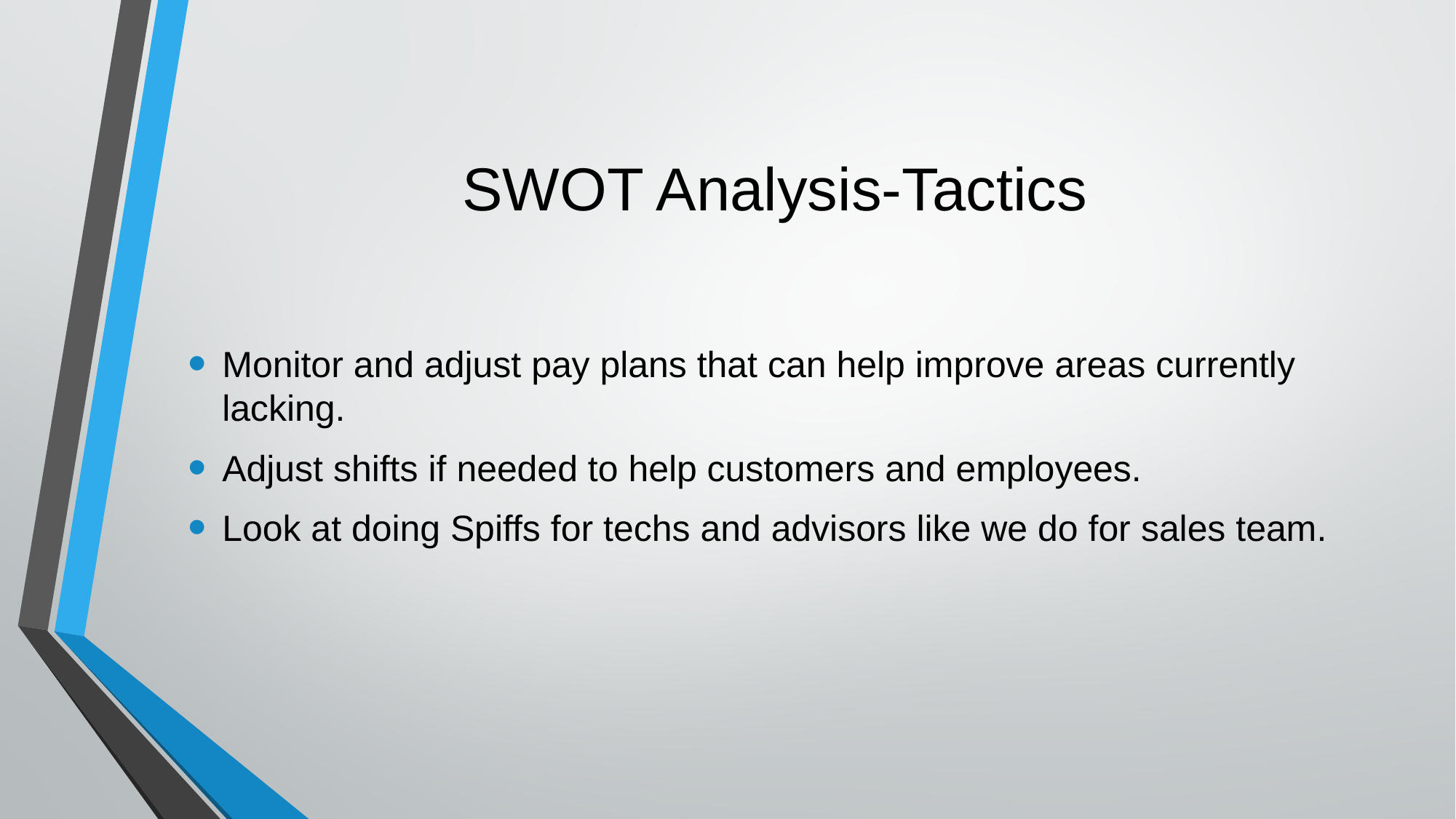

# SWOT Analysis-Tactics
Monitor and adjust pay plans that can help improve areas currently lacking.
Adjust shifts if needed to help customers and employees.
Look at doing Spiffs for techs and advisors like we do for sales team.